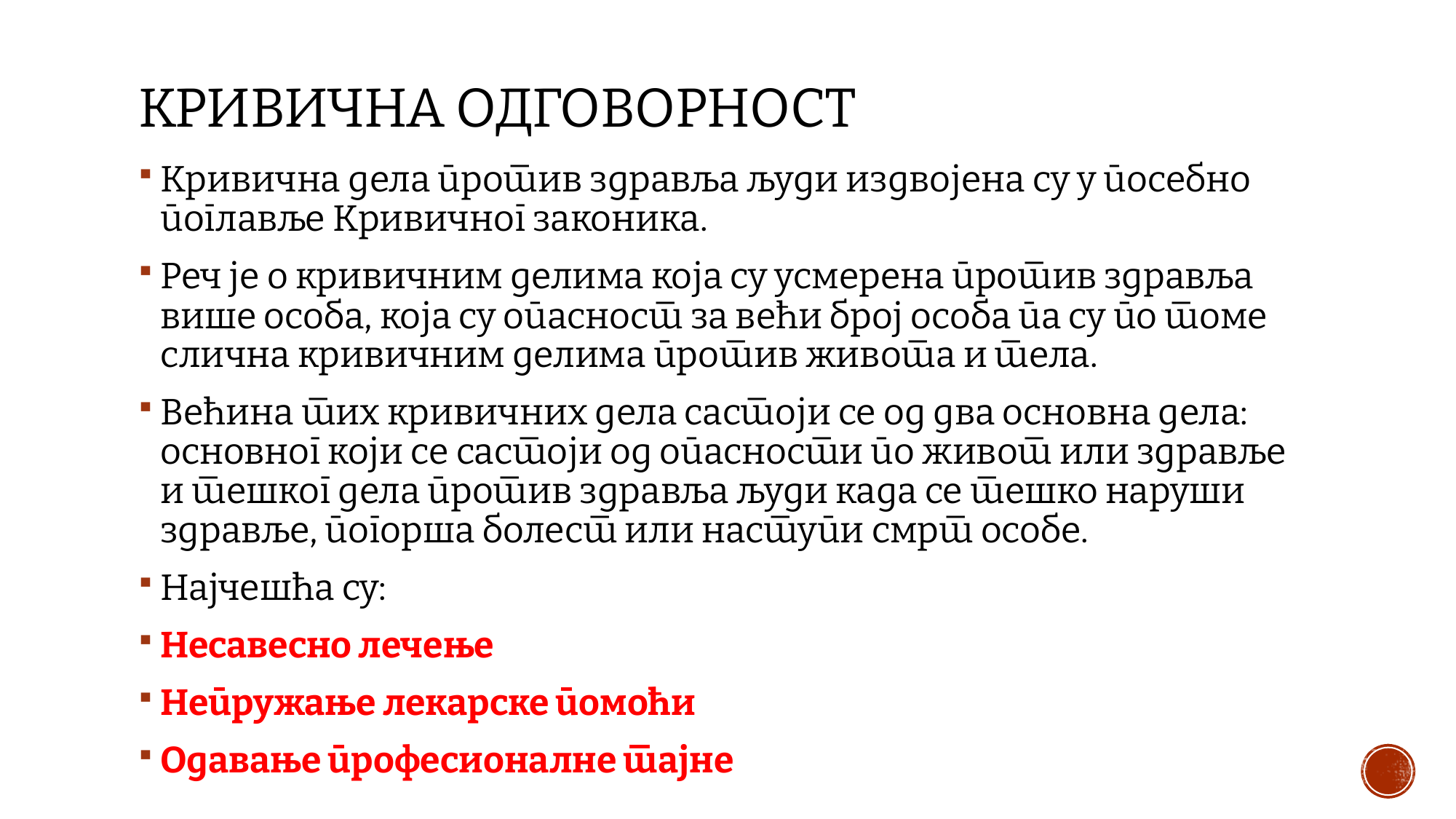

# Кривична одговорност
Кривична дела против здравља људи издвојена су у посебно поглавље Кривичног законика.
Реч је о кривичним делима која су усмерена против здравља више особа, која су опасност за већи број особа па су по томе слична кривичним делима против живота и тела.
Већина тих кривичних дела састоји се од два основна дела: основног који се састоји од опасности по живот или здравље и тешког дела против здравља људи када се тешко наруши здравље, погорша болест или наступи смрт особе.
Најчешћа су:
Несавесно лечење
Непружање лекарске помоћи
Одавање професионалне тајне